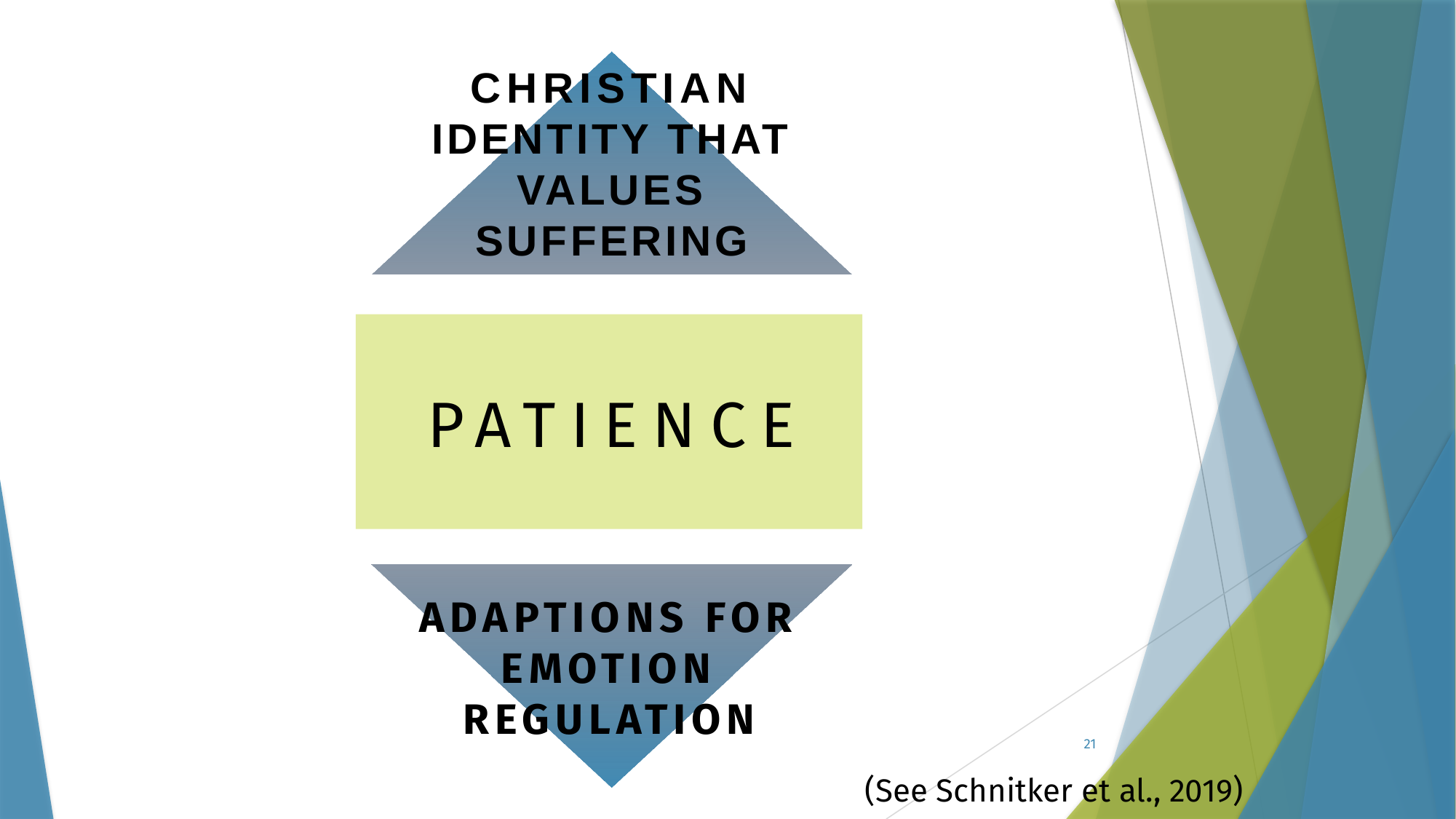

Christian IDENTITY That values suffering

PATIENCE

ADAPTIONS FOR EMOTION REGULATION
21
(See Schnitker et al., 2019)